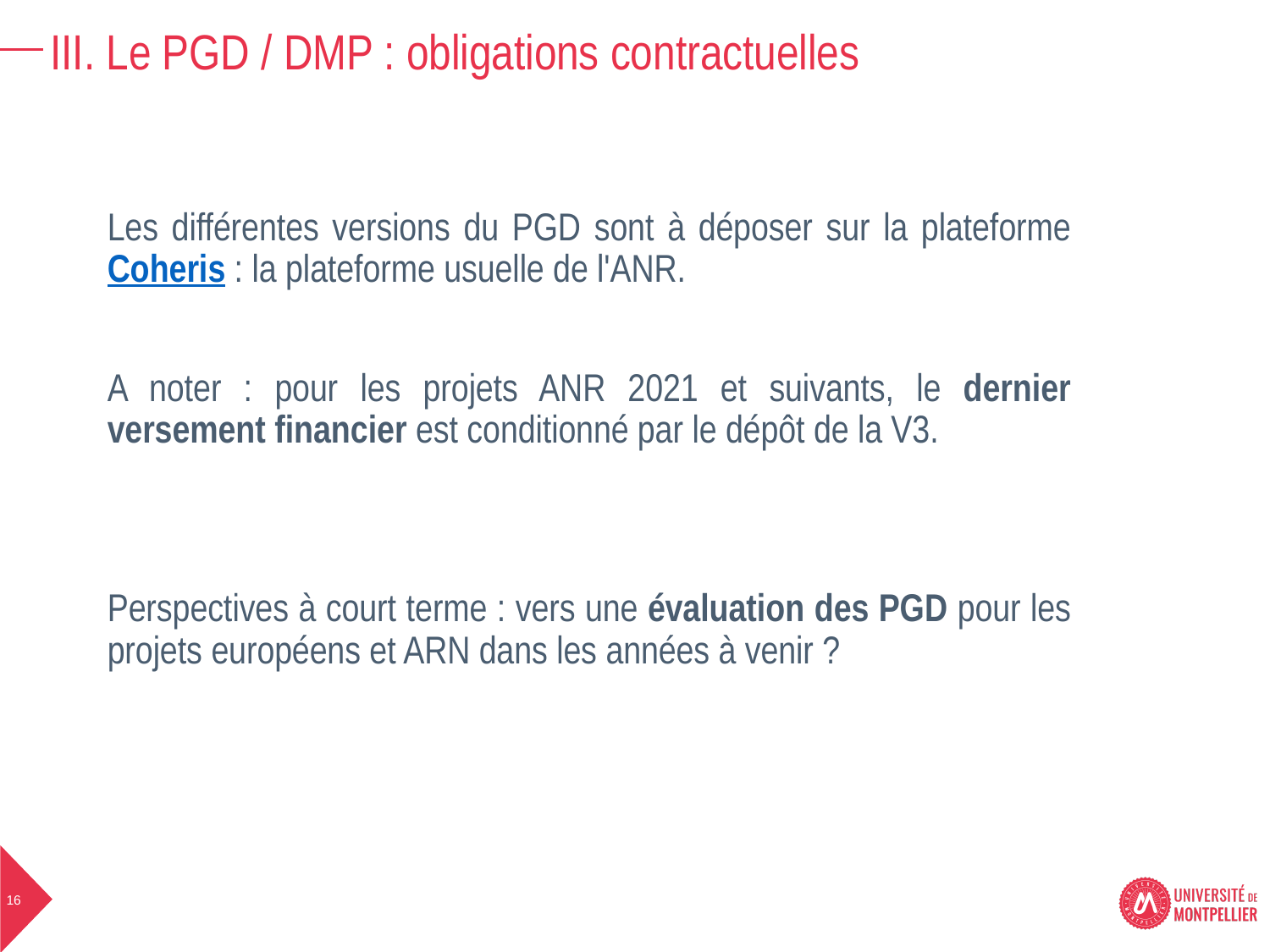

III. Le PGD / DMP : obligations contractuelles
Les différentes versions du PGD sont à déposer sur la plateforme Coheris : la plateforme usuelle de l'ANR.

A noter : pour les projets ANR 2021 et suivants, le dernier versement financier est conditionné par le dépôt de la V3.

Perspectives à court terme : vers une évaluation des PGD pour les projets européens et ARN dans les années à venir ?

16